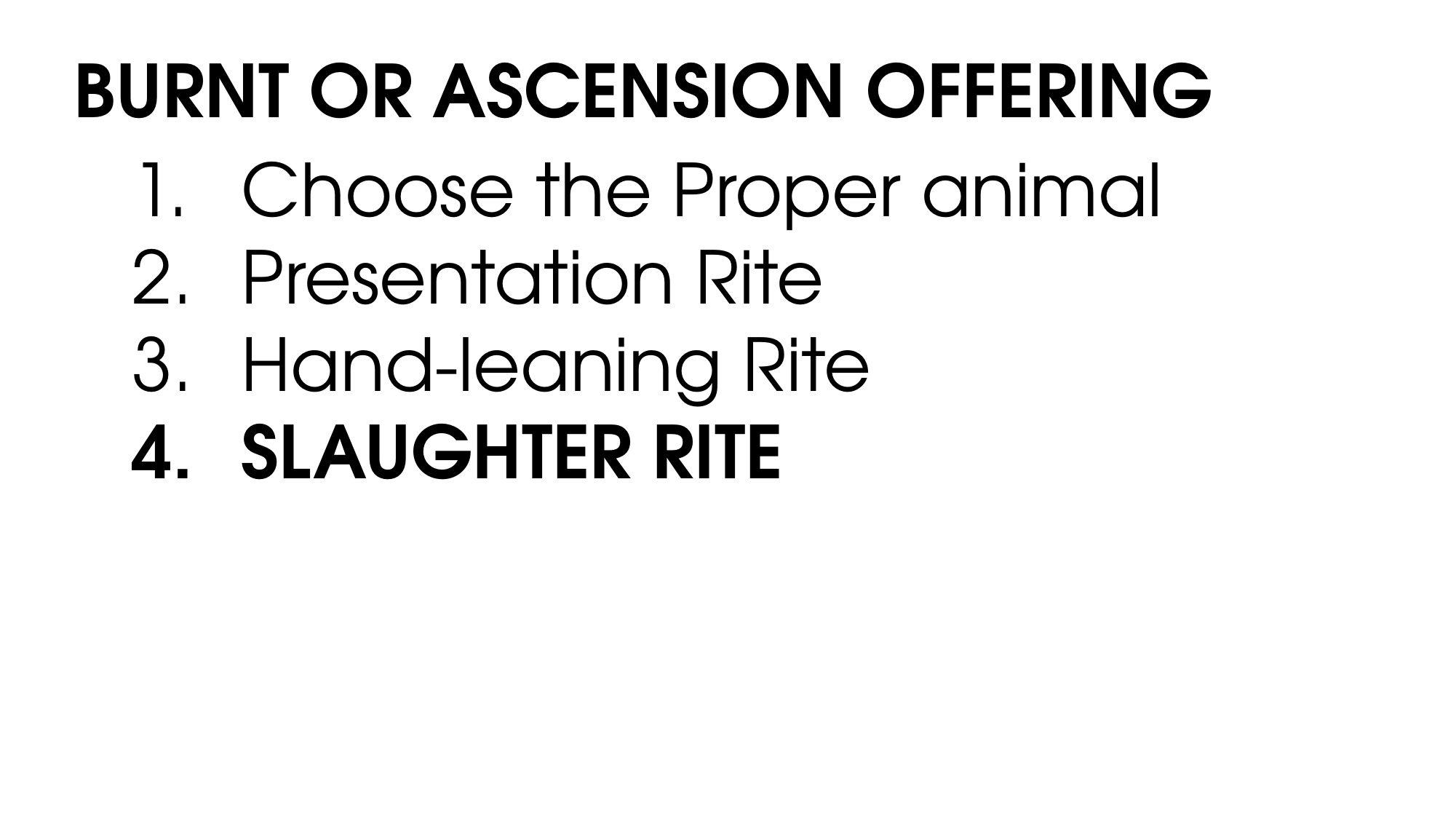

BURNT OR ASCENSION OFFERING
Choose the Proper animal
Presentation Rite
Hand-leaning Rite
SLAUGHTER RITE